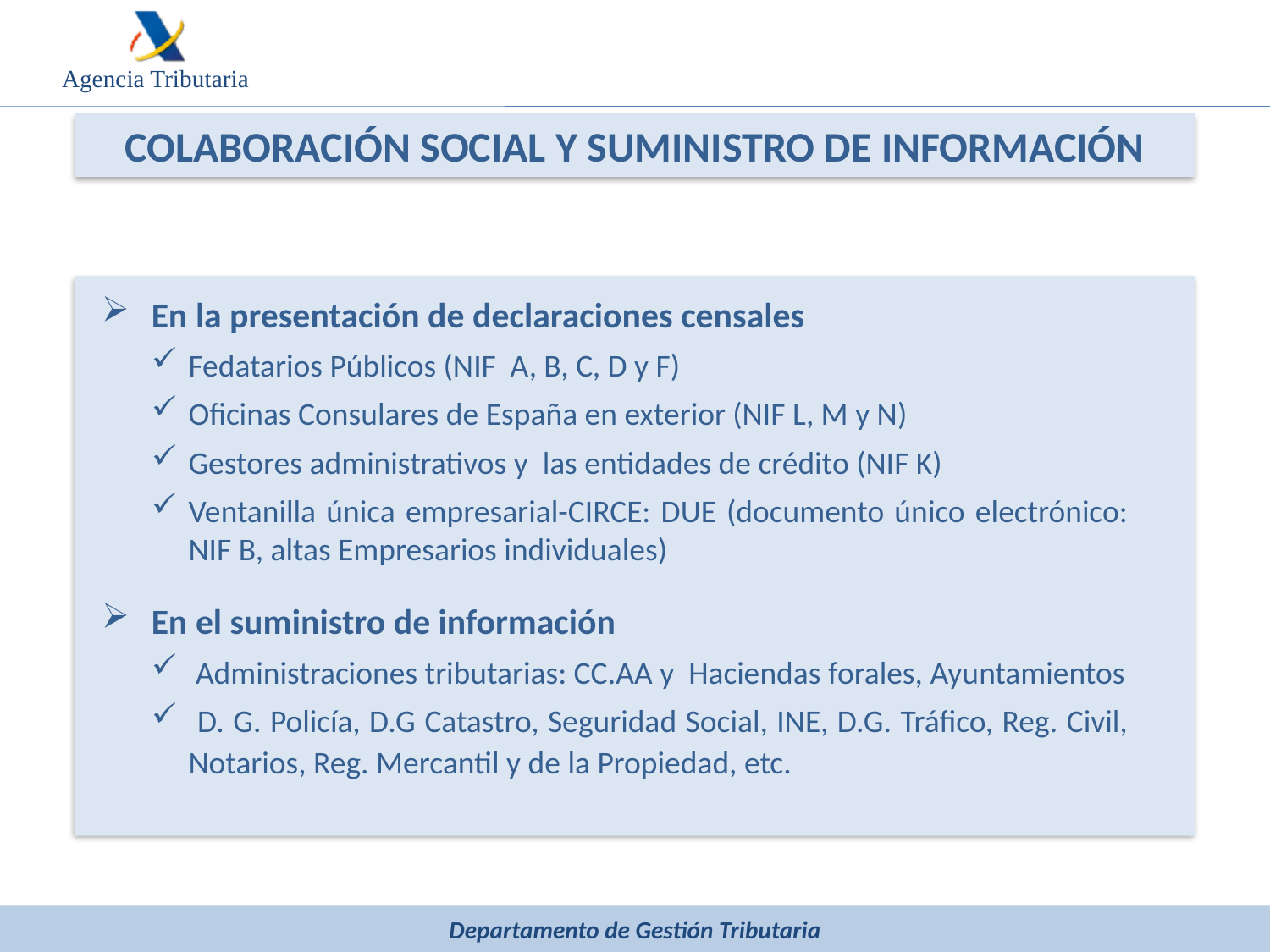

COLABORACIÓN SOCIAL Y SUMINISTRO DE INFORMACIÓN

En la presentación de declaraciones censales
Fedatarios Públicos (NIF  A, B, C, D y F)
Oficinas Consulares de España en exterior (NIF L, M y N)
Gestores administrativos y  las entidades de crédito (NIF K)
Ventanilla única empresarial-CIRCE: DUE (documento único electrónico: NIF B, altas Empresarios individuales)
En el suministro de información
 Administraciones tributarias: CC.AA y  Haciendas forales, Ayuntamientos
 D. G. Policía, D.G Catastro, Seguridad Social, INE, D.G. Tráfico, Reg. Civil, Notarios, Reg. Mercantil y de la Propiedad, etc.